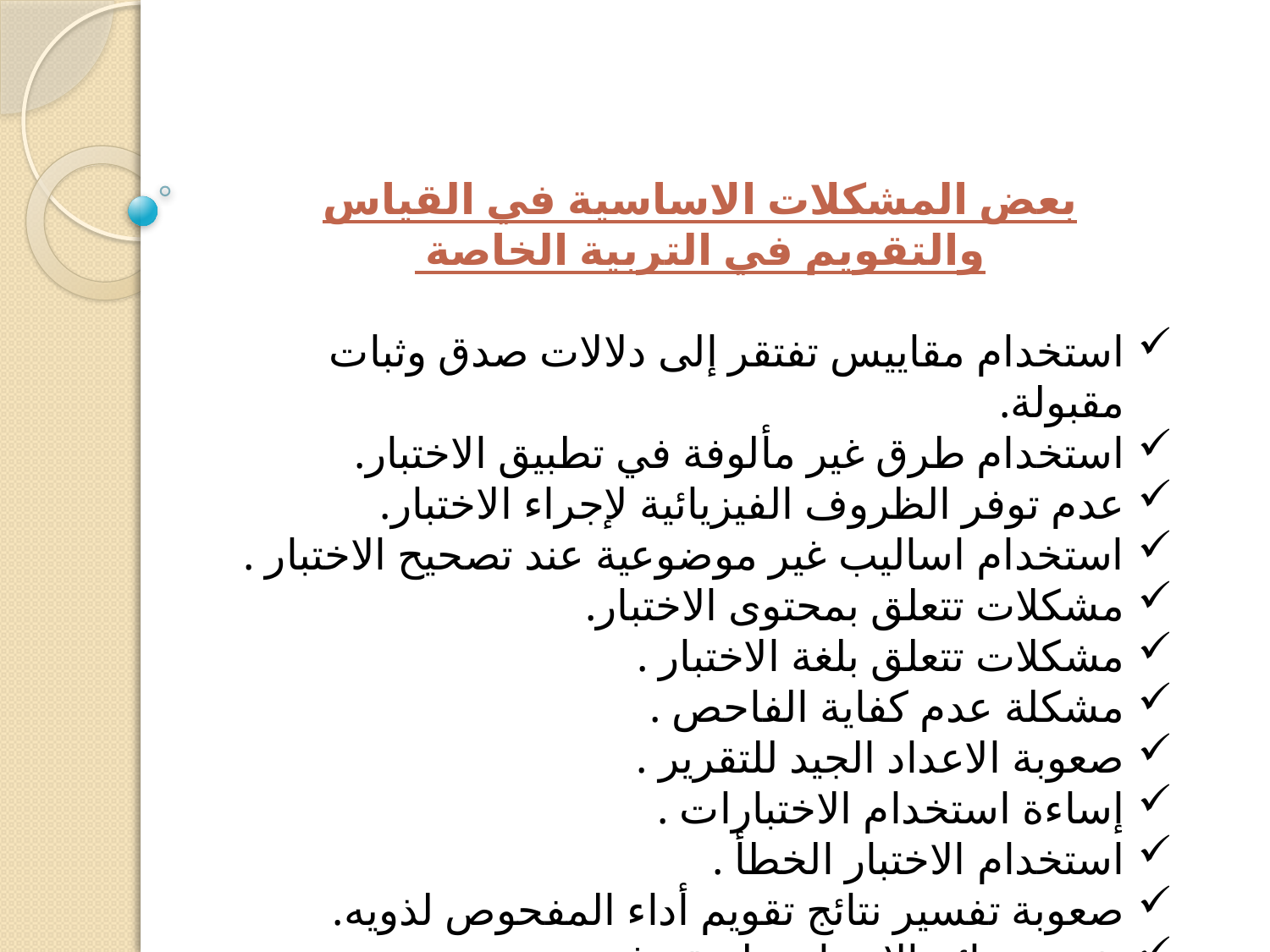

بعض المشكلات الاساسية في القياس والتقويم في التربية الخاصة

استخدام مقاييس تفتقر إلى دلالات صدق وثبات مقبولة.
استخدام طرق غير مألوفة في تطبيق الاختبار.
عدم توفر الظروف الفيزيائية لإجراء الاختبار.
استخدام اساليب غير موضوعية عند تصحيح الاختبار .
مشكلات تتعلق بمحتوى الاختبار.
مشكلات تتعلق بلغة الاختبار .
مشكلة عدم كفاية الفاحص .
صعوبة الاعداد الجيد للتقرير .
إساءة استخدام الاختبارات .
استخدام الاختبار الخطأ .
صعوبة تفسير نتائج تقويم أداء المفحوص لذويه.
تفسير نتائج الاختبار بطريقة غير صحيحة .